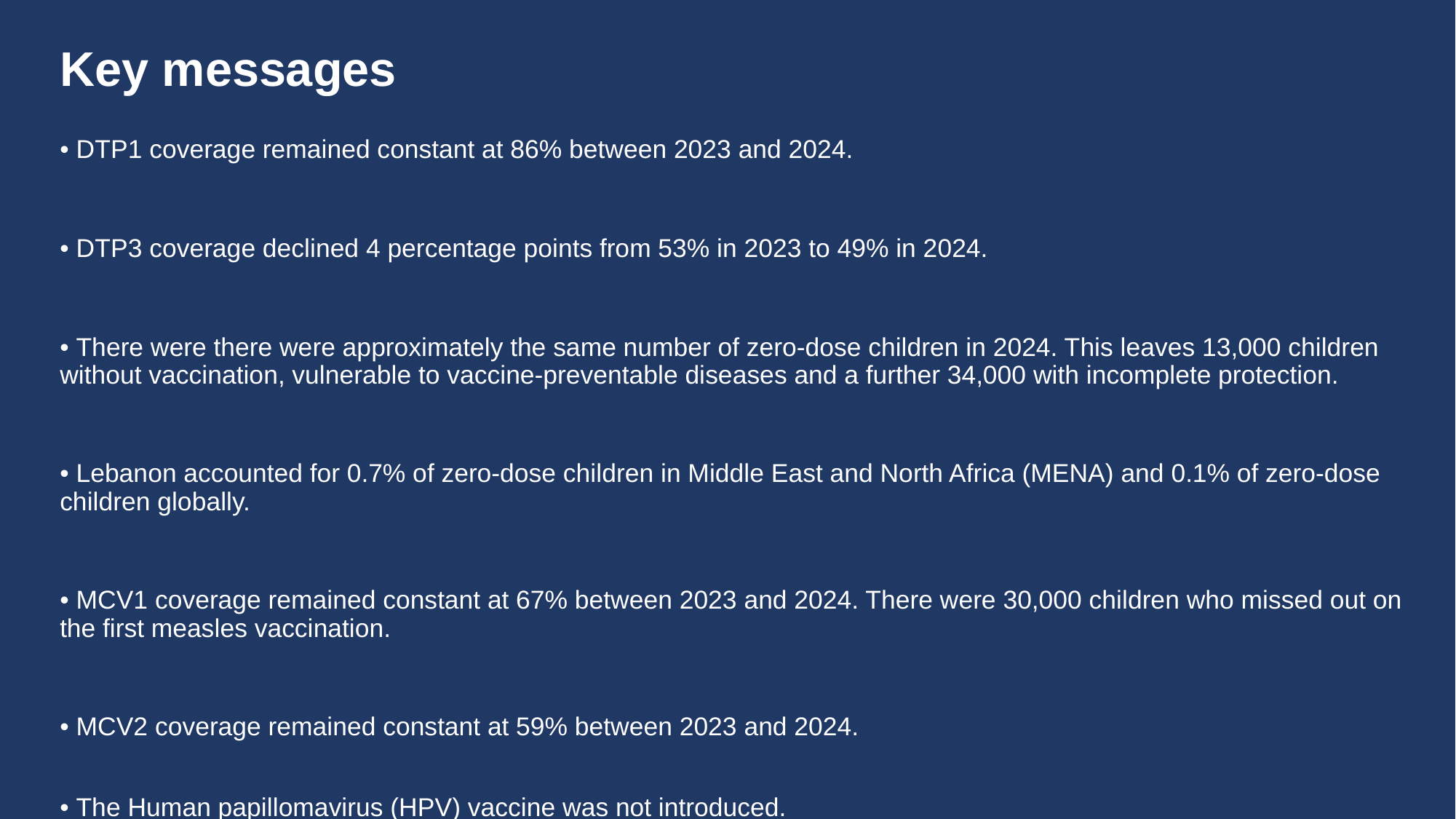

# Key messages
• DTP1 coverage remained constant at 86% between 2023 and 2024.

• DTP3 coverage declined 4 percentage points from 53% in 2023 to 49% in 2024.

• There were there were approximately the same number of zero-dose children in 2024. This leaves 13,000 children without vaccination, vulnerable to vaccine-preventable diseases and a further 34,000 with incomplete protection.

• Lebanon accounted for 0.7% of zero-dose children in Middle East and North Africa (MENA) and 0.1% of zero-dose children globally.

• MCV1 coverage remained constant at 67% between 2023 and 2024. There were 30,000 children who missed out on the first measles vaccination.

• MCV2 coverage remained constant at 59% between 2023 and 2024.

• The Human papillomavirus (HPV) vaccine was not introduced.